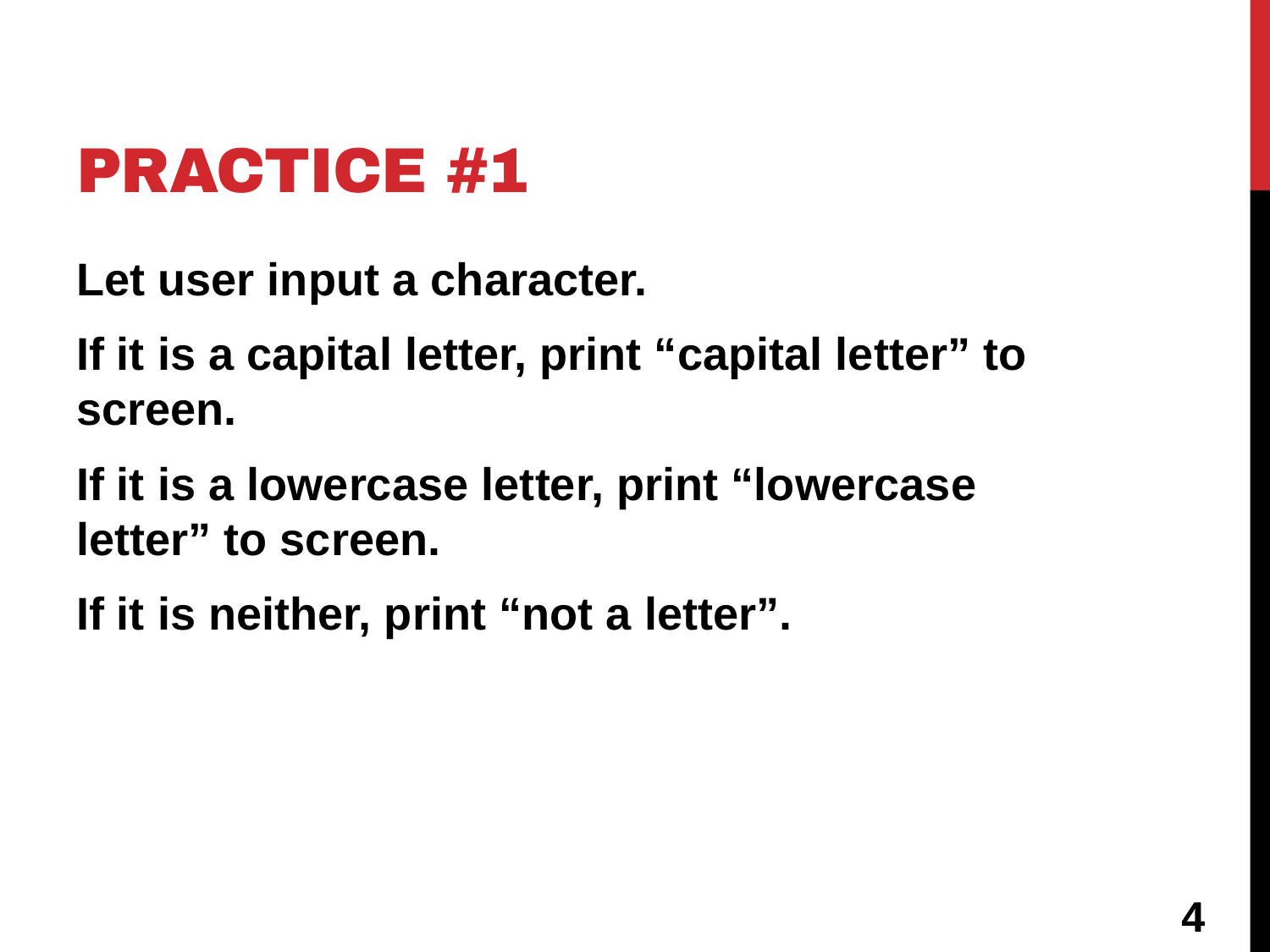

# Practice #1
Let user input a character.
If it is a capital letter, print “capital letter” to screen.
If it is a lowercase letter, print “lowercase letter” to screen.
If it is neither, print “not a letter”.